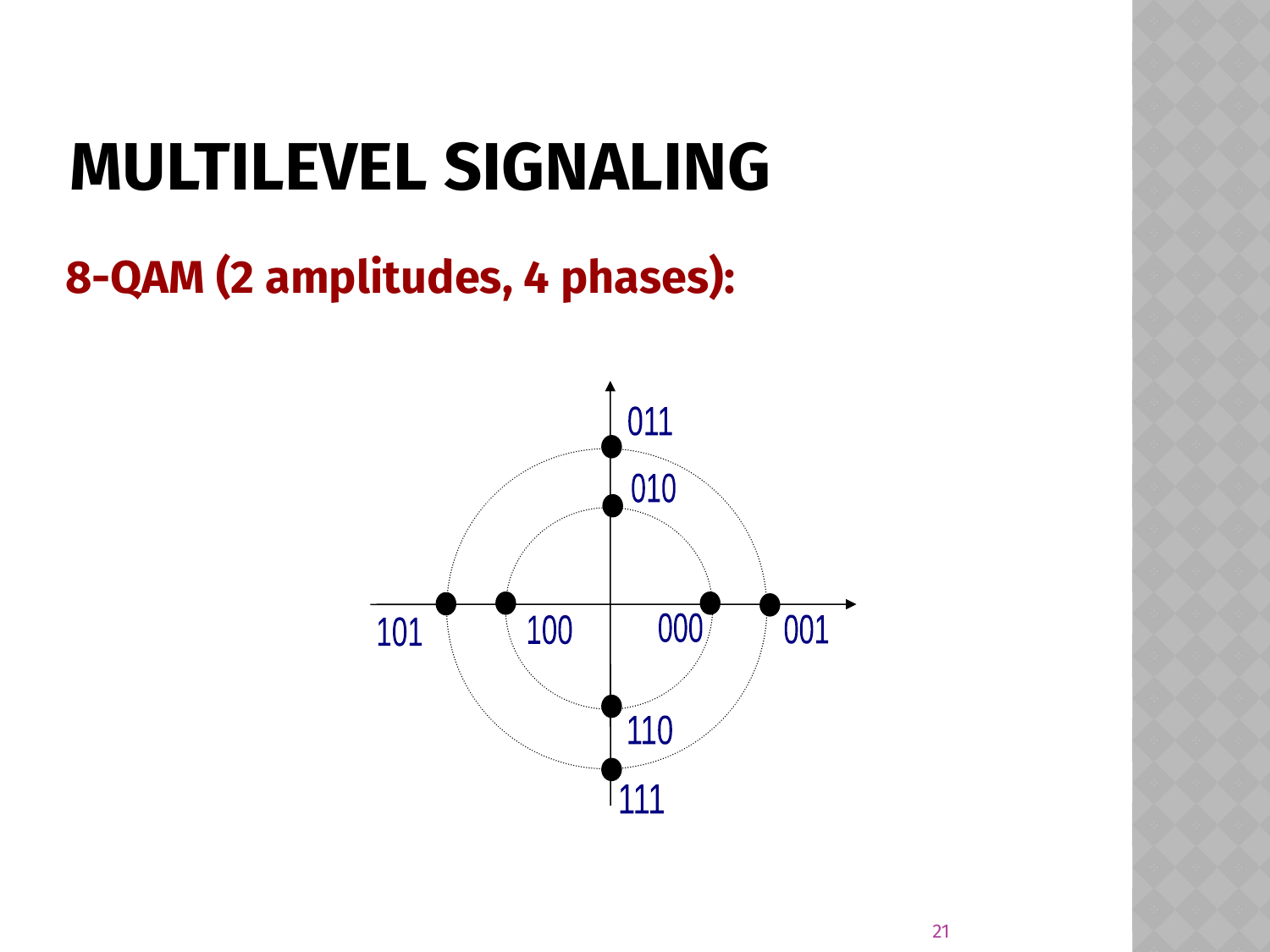

# Multilevel signaling

8-QAM (2 amplitudes, 4 phases):

011

010

000
001
100
101

110

111
21